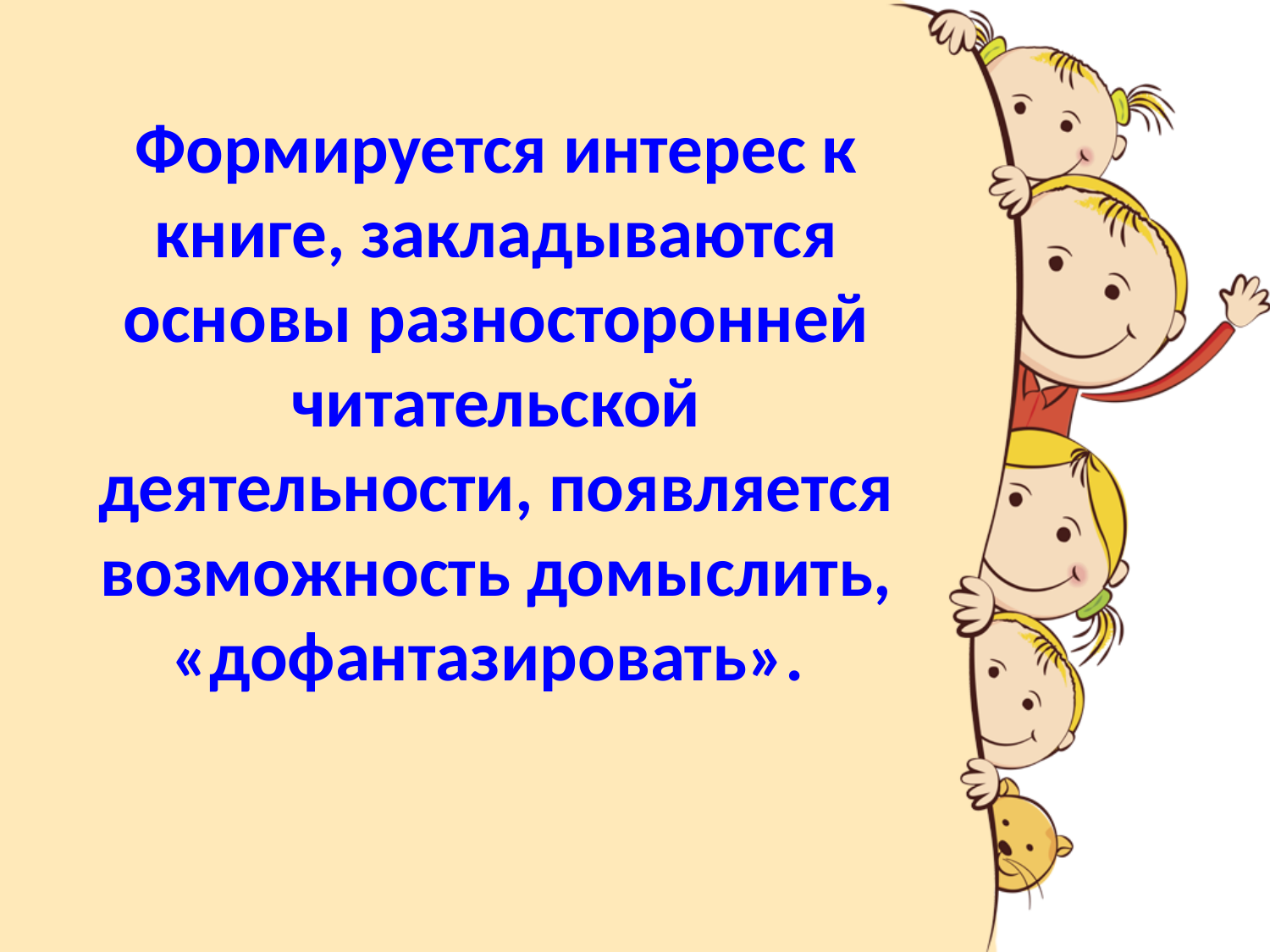

Формируется интерес к книге, закладываются основы разносторонней читательской деятельности, появляется возможность домыслить, «дофантазировать».